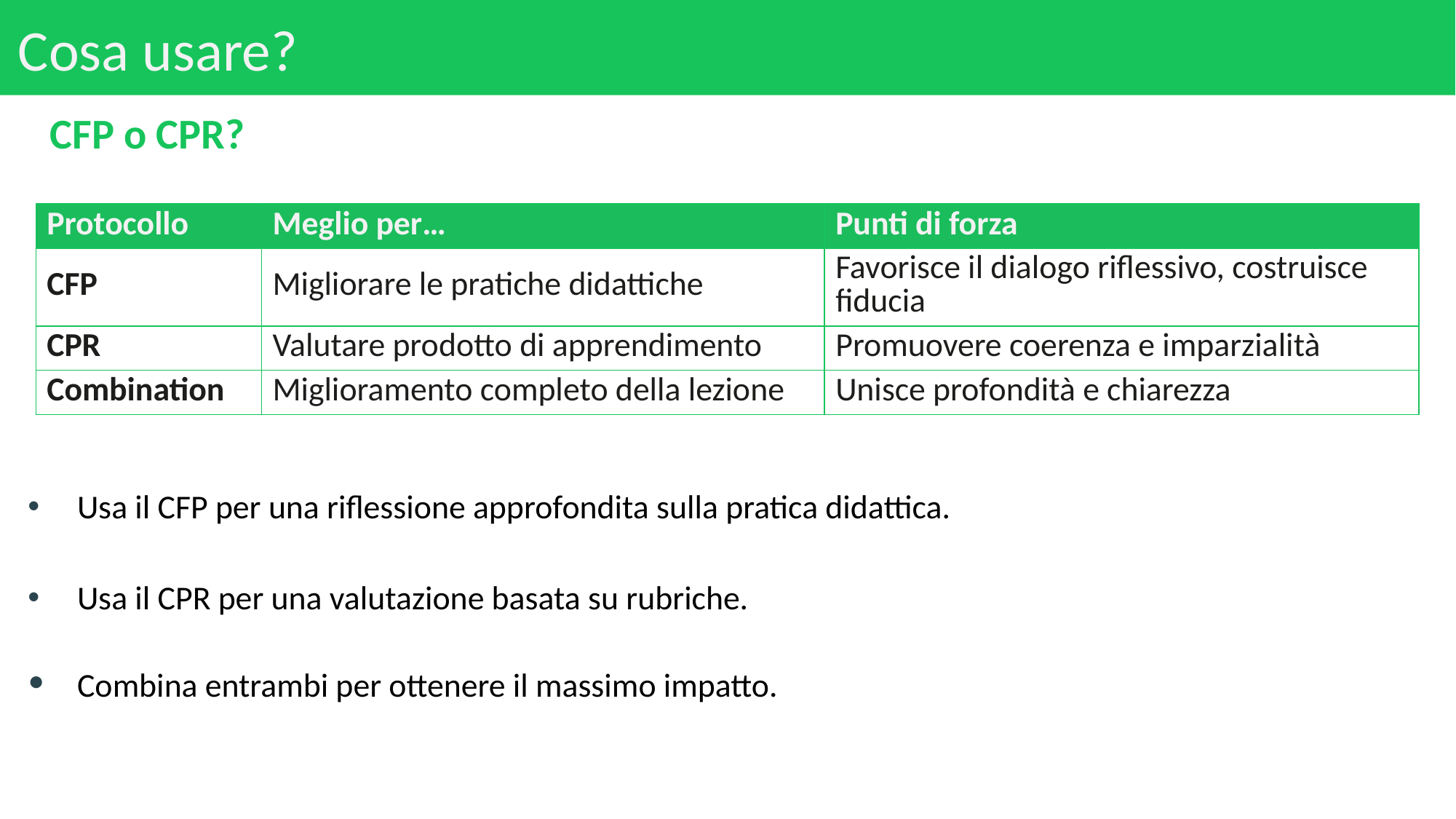

# Cosa usare?
|  |
| --- |
|  |
| --- |
CFP o CPR?
| Protocollo | Meglio per… | Punti di forza |
| --- | --- | --- |
| CFP | Migliorare le pratiche didattiche | Favorisce il dialogo riflessivo, costruisce fiducia |
| CPR | Valutare prodotto di apprendimento | Promuovere coerenza e imparzialità |
| Combination | Miglioramento completo della lezione | Unisce profondità e chiarezza |
Usa il CFP per una riflessione approfondita sulla pratica didattica.
Usa il CPR per una valutazione basata su rubriche.
Combina entrambi per ottenere il massimo impatto.